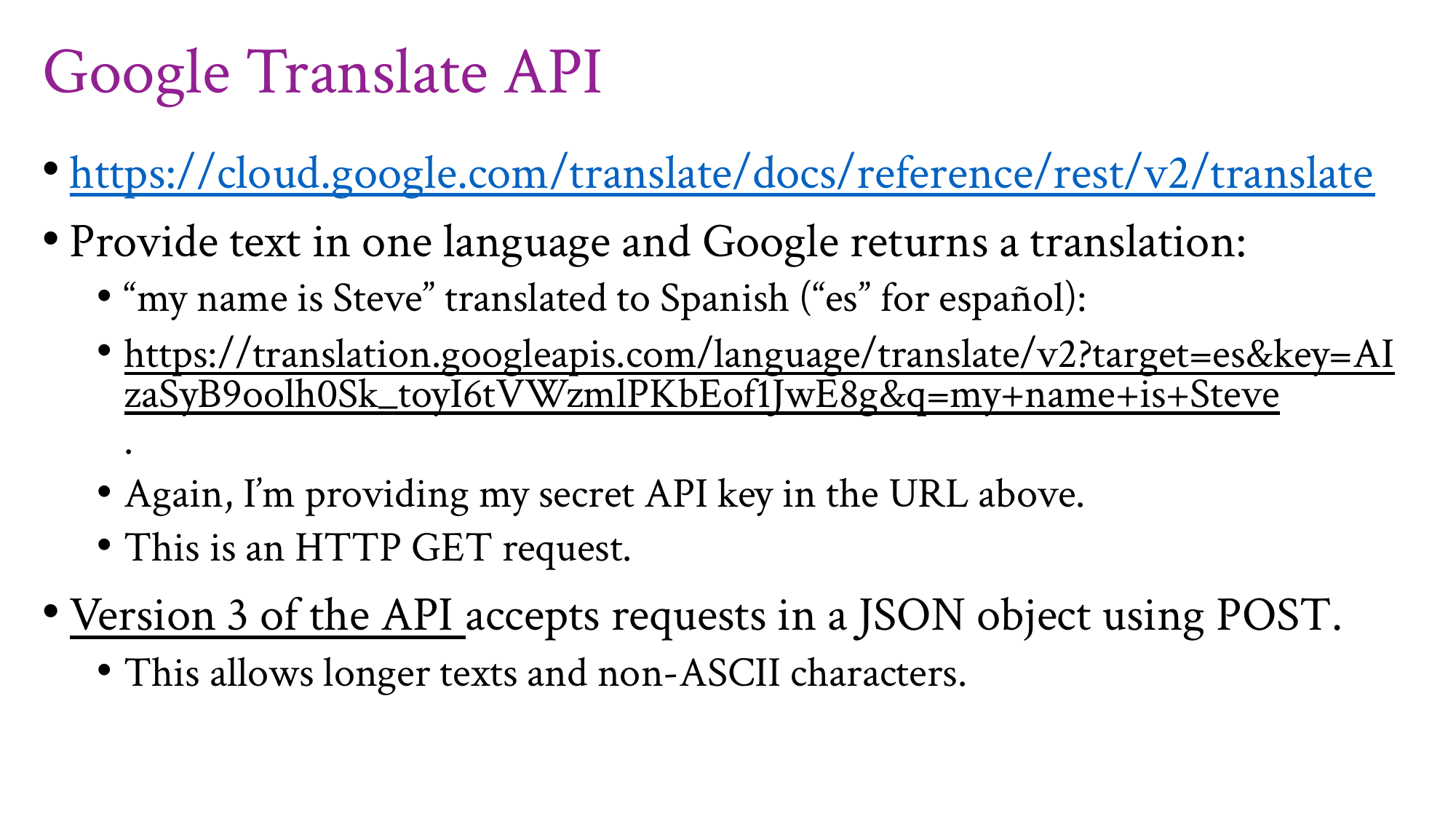

# Google Translate API
https://cloud.google.com/translate/docs/reference/rest/v2/translate
Provide text in one language and Google returns a translation:
“my name is Steve” translated to Spanish (“es” for español):
https://translation.googleapis.com/language/translate/v2?target=es&key=AIzaSyB9oolh0Sk_toyI6tVWzmlPKbEof1JwE8g&q=my+name+is+Steve.
Again, I’m providing my secret API key in the URL above.
This is an HTTP GET request.
Version 3 of the API accepts requests in a JSON object using POST.
This allows longer texts and non-ASCII characters.